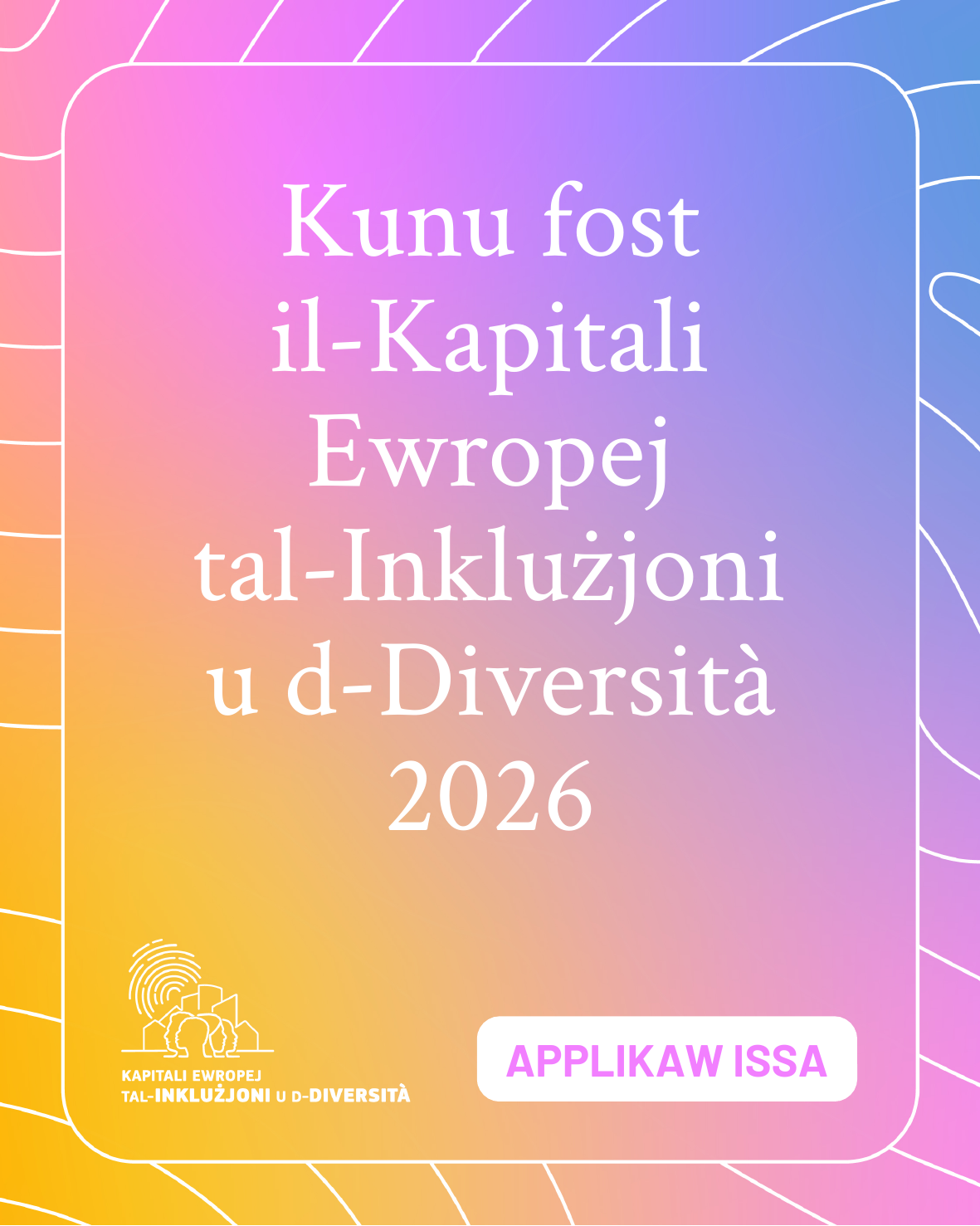

# Kunu fost il-Kapitali Ewropej tal-Inklużjoni u d-Diversità 2026
APPLIKAW ISSA